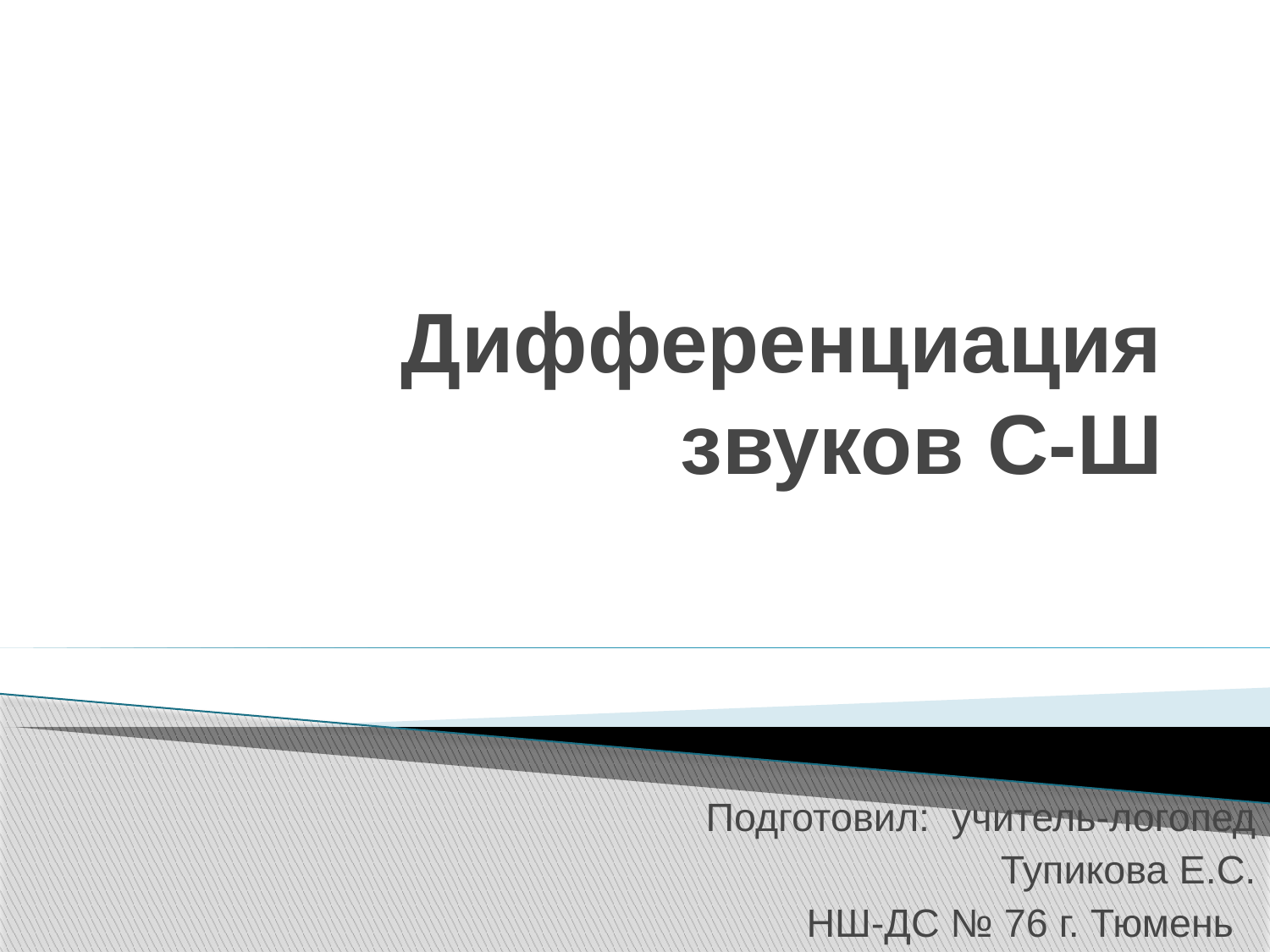

# Дифференциация звуков С-Ш
Подготовил:  учитель-логопед
Тупикова Е.С.
НШ-ДС № 76 г. Тюмень